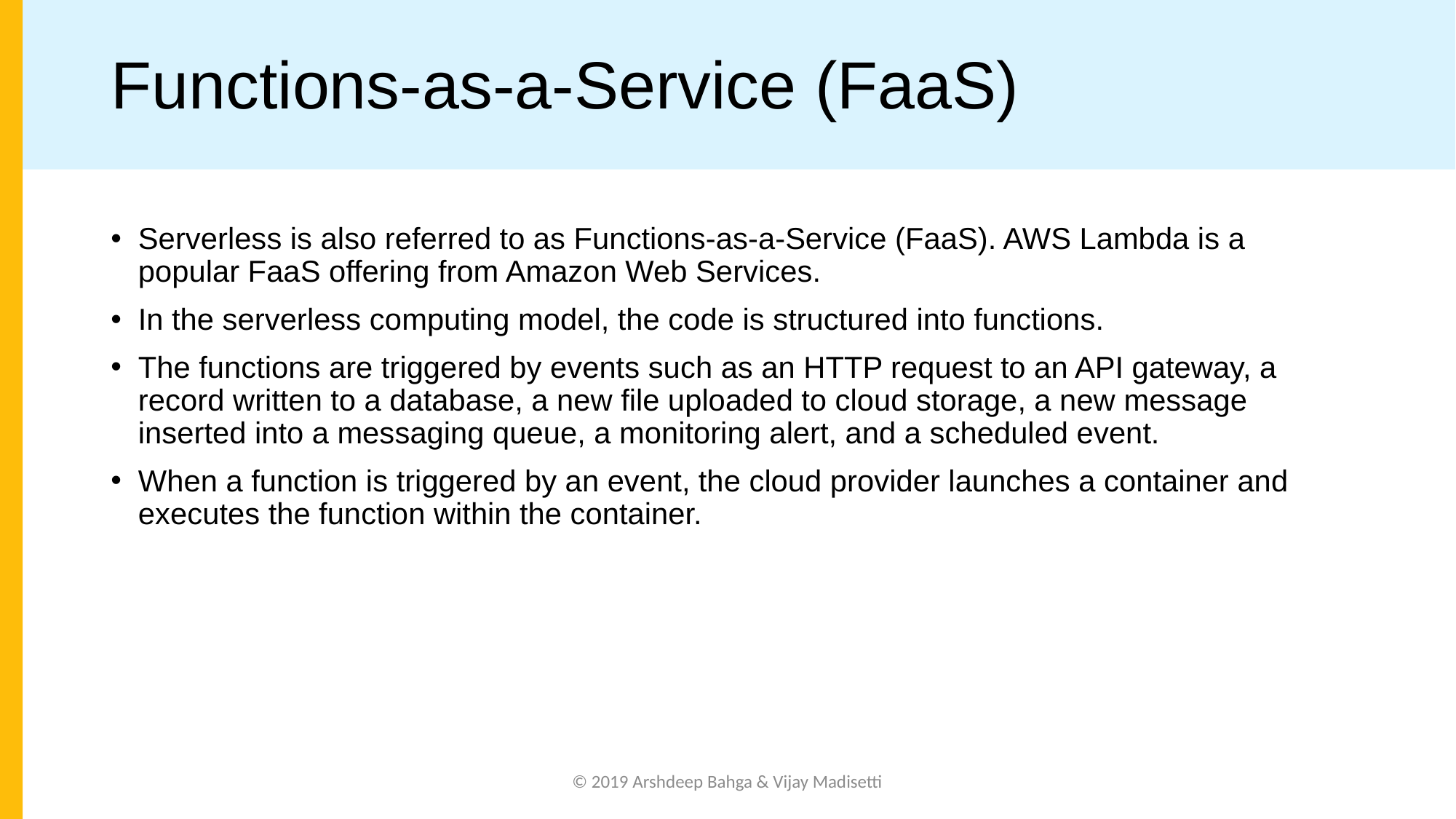

# Functions-as-a-Service (FaaS)
Serverless is also referred to as Functions-as-a-Service (FaaS). AWS Lambda is a popular FaaS offering from Amazon Web Services.
In the serverless computing model, the code is structured into functions.
The functions are triggered by events such as an HTTP request to an API gateway, a record written to a database, a new file uploaded to cloud storage, a new message inserted into a messaging queue, a monitoring alert, and a scheduled event.
When a function is triggered by an event, the cloud provider launches a container and executes the function within the container.
© 2019 Arshdeep Bahga & Vijay Madisetti